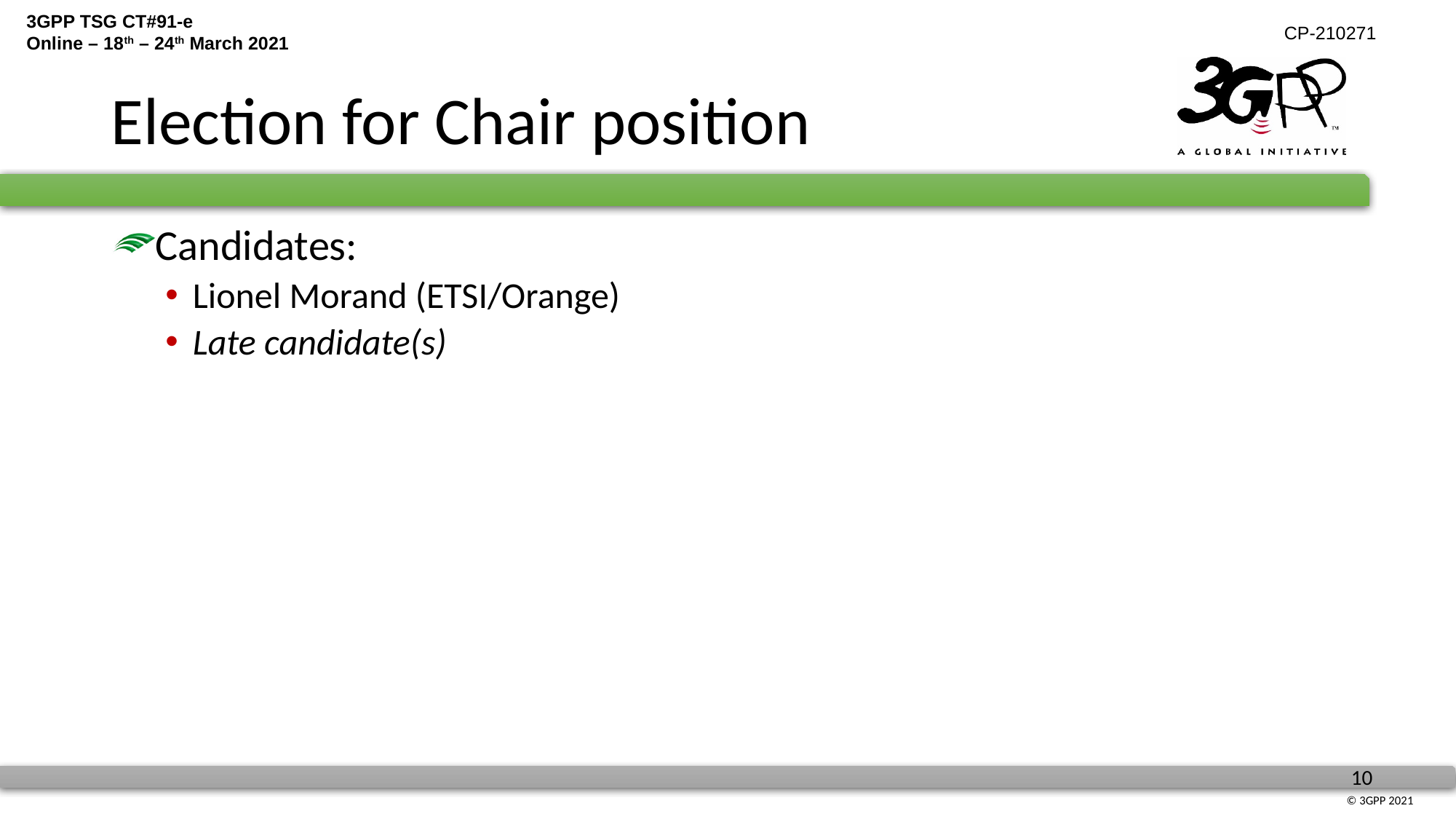

# Election for Chair position
Candidates:
Lionel Morand (ETSI/Orange)
Late candidate(s)